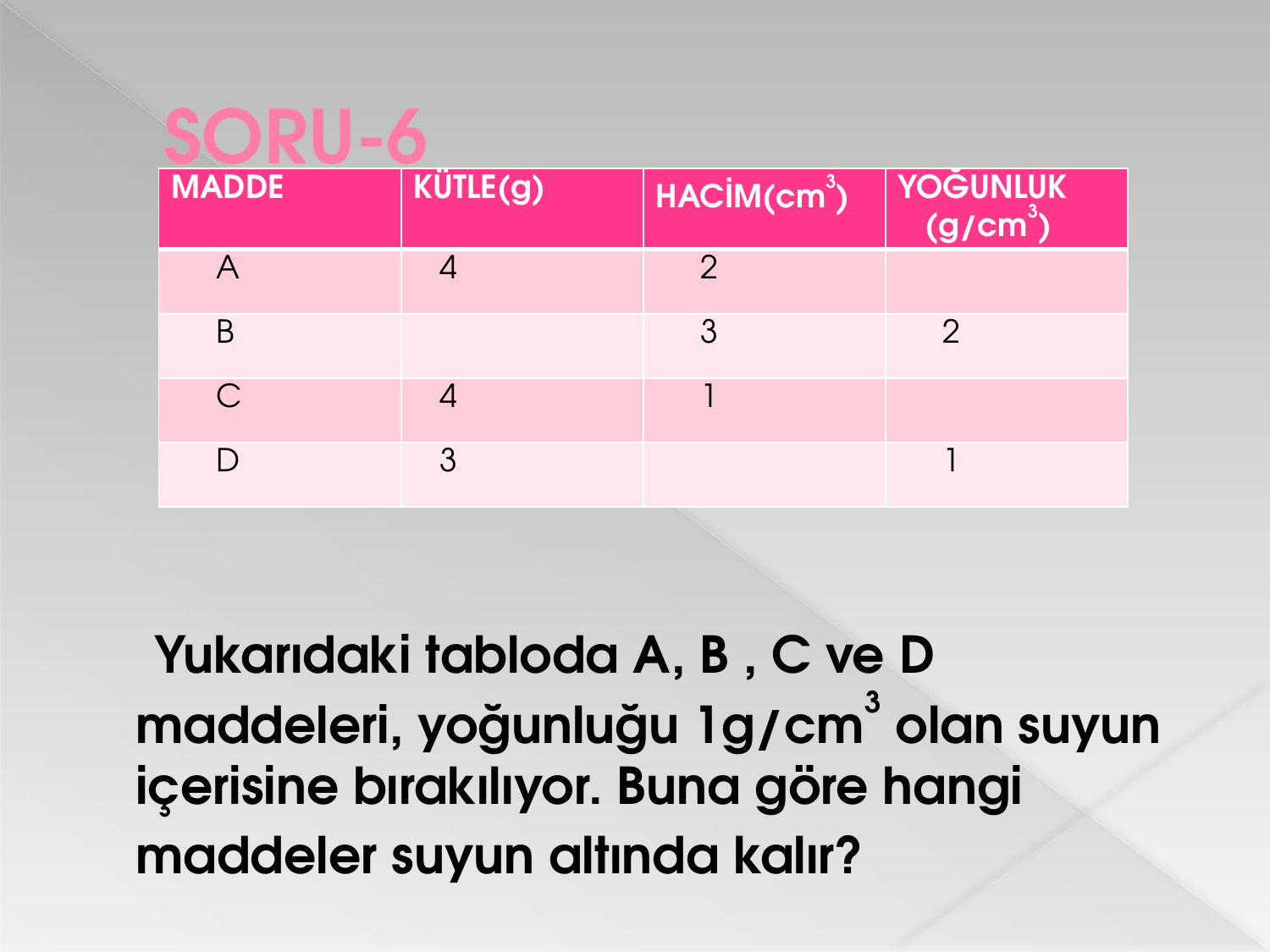

# SORU-6
| MADDE | KÜTLE(g) | HACİM(cm3) | YOĞUNLUK (g/cm3) |
| --- | --- | --- | --- |
| A | 4 | 2 |  |
| B |  | 3 | 2 |
| C | 4 | 1 |  |
| D | 3 |  | 1 |

     Yukarıdaki tabloda A, B , C ve D maddeleri, yoğunluğu 1g/cm3 olan suyun içerisine bırakılıyor. Buna göre hangi maddeler suyun altında kalır?